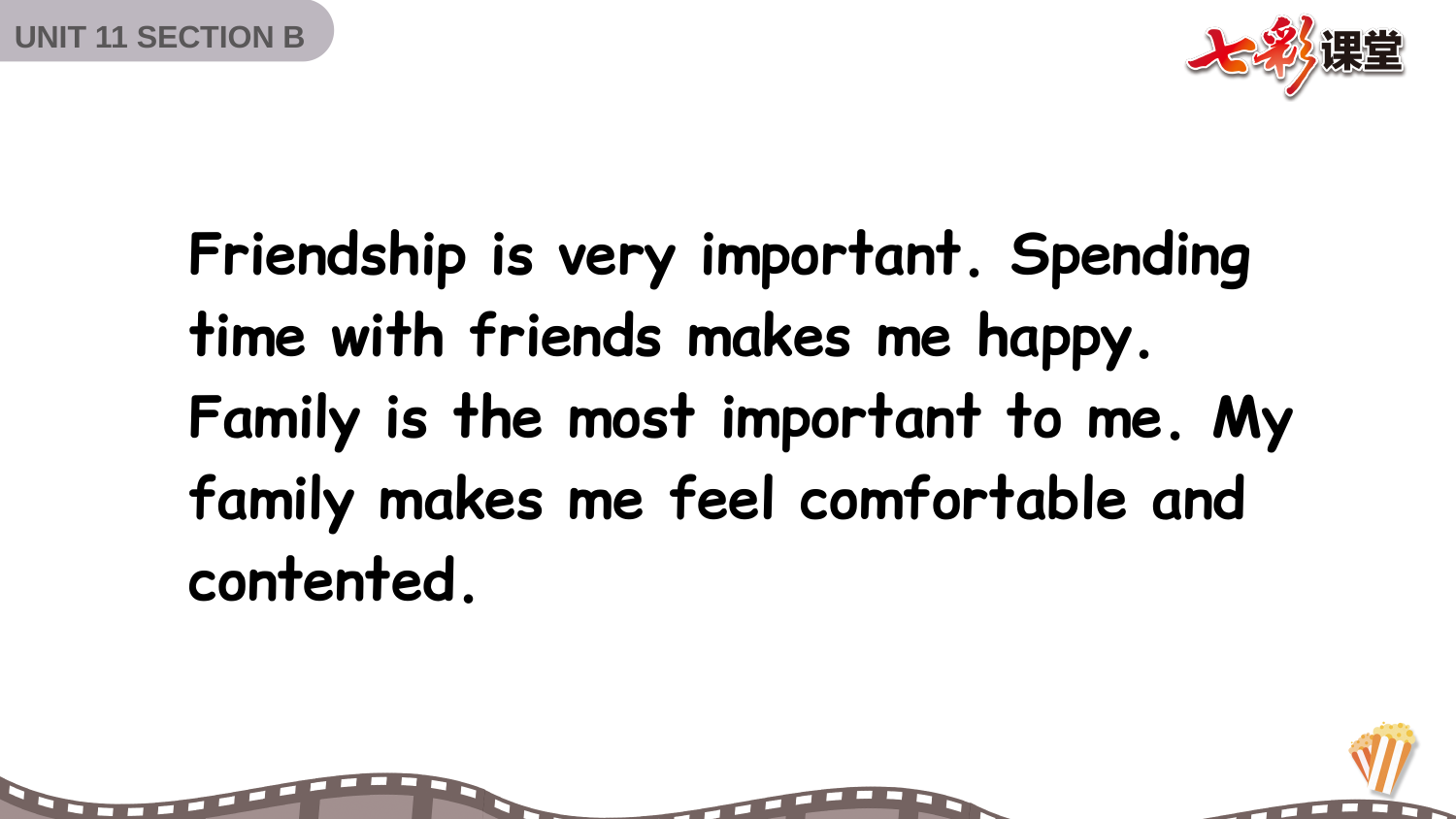

Friendship is very important. Spending time with friends makes me happy.
Family is the most important to me. My family makes me feel comfortable and contented.